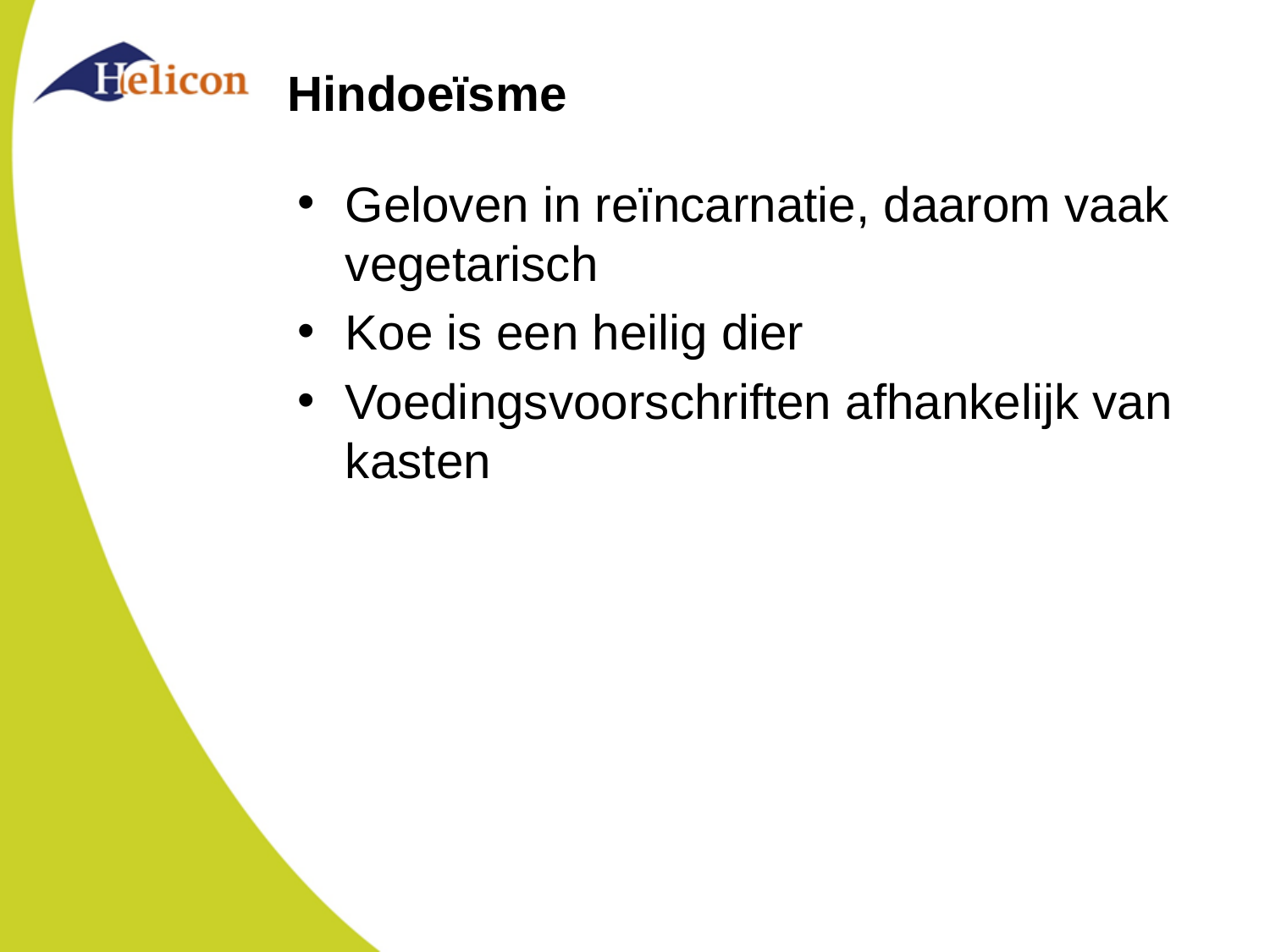

# Hindoeïsme
Geloven in reïncarnatie, daarom vaak vegetarisch
Koe is een heilig dier
Voedingsvoorschriften afhankelijk van kasten